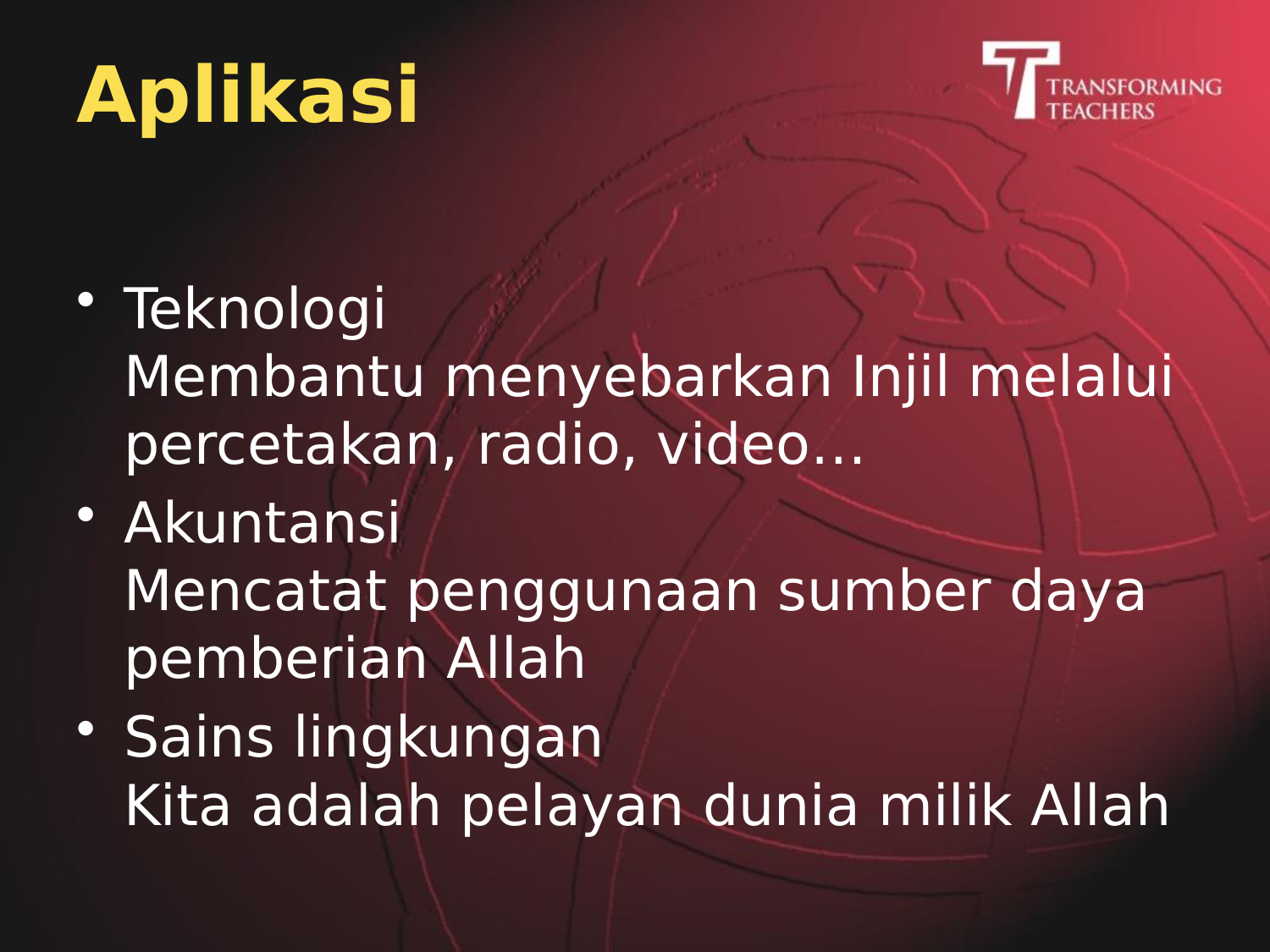

# Aplikasi
Teknologi
Membantu menyebarkan Injil melalui percetakan, radio, video…
Akuntansi
Mencatat penggunaan sumber daya pemberian Allah
Sains lingkungan
Kita adalah pelayan dunia milik Allah